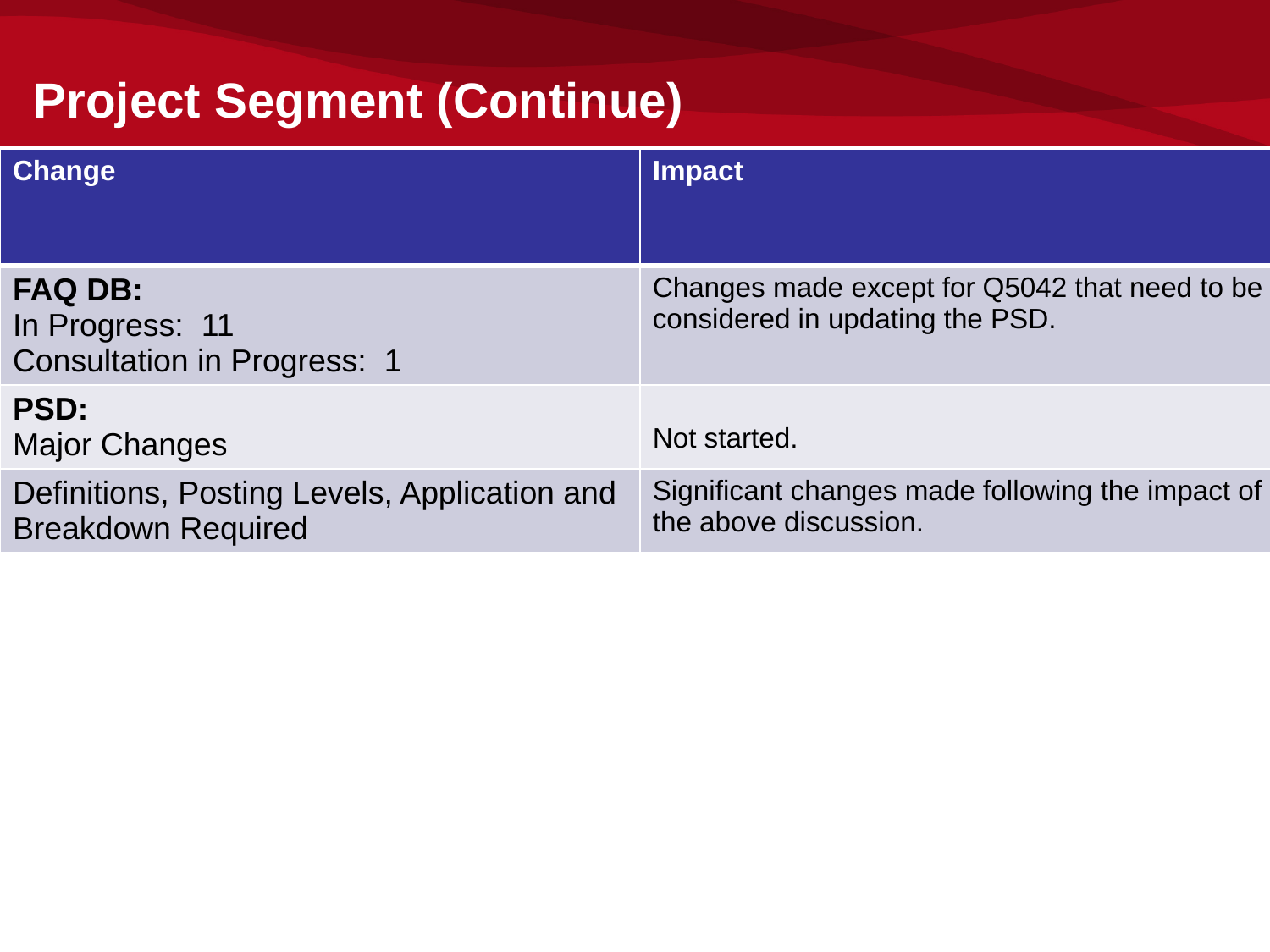

Project Segment (Continue)

| Change | Impact |
| --- | --- |
| FAQ DB: In Progress: 11 Consultation in Progress: 1 | Changes made except for Q5042 that need to be considered in updating the PSD. |
| PSD: Major Changes | Not started. |
| Definitions, Posting Levels, Application and Breakdown Required | Significant changes made following the impact of the above discussion. |